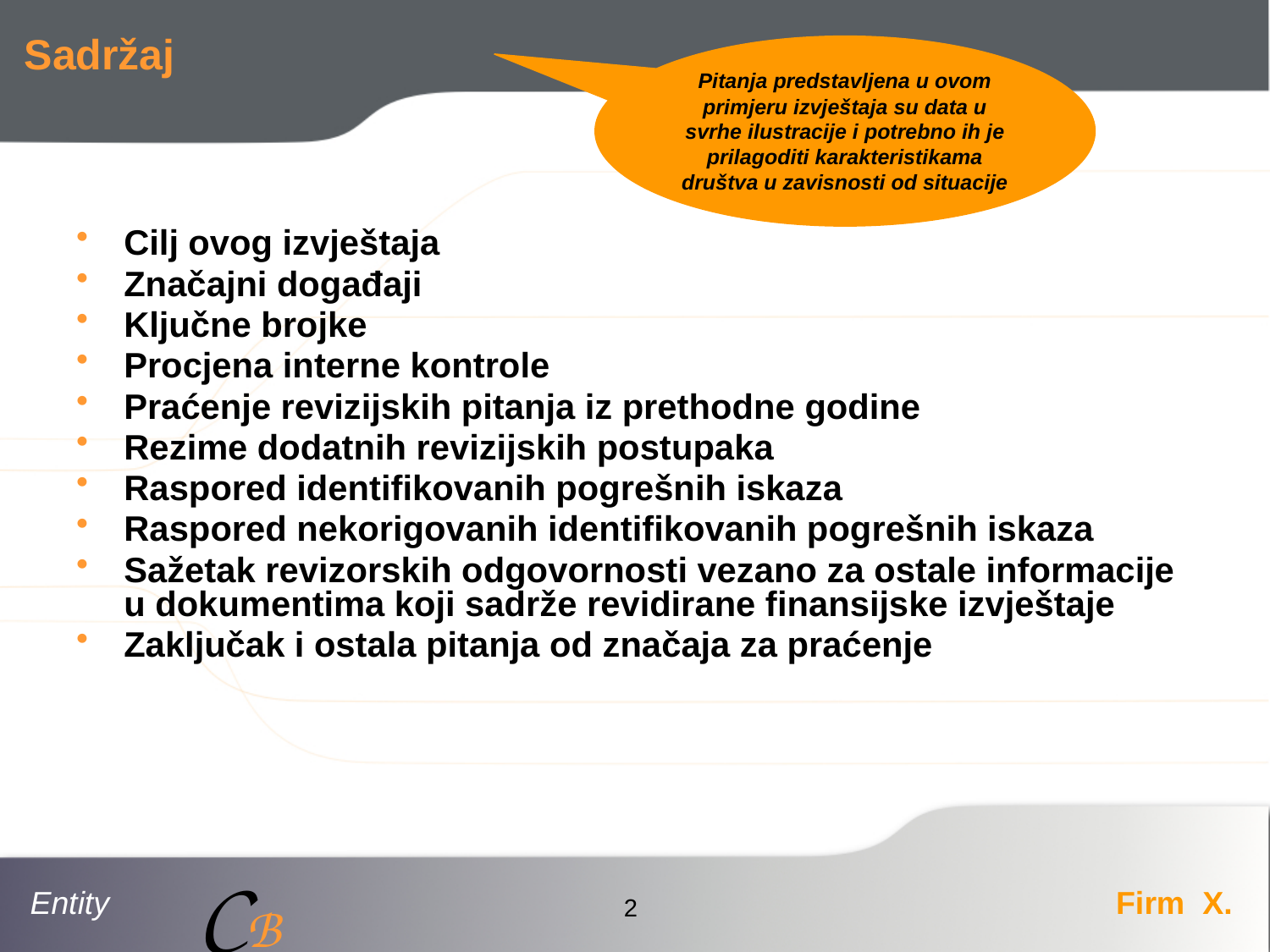

# Sadržaj
Pitanja predstavljena u ovom primjeru izvještaja su data u svrhe ilustracije i potrebno ih je prilagoditi karakteristikama društva u zavisnosti od situacije
Cilj ovog izvještaja
Značajni događaji
Ključne brojke
Procjena interne kontrole
Praćenje revizijskih pitanja iz prethodne godine
Rezime dodatnih revizijskih postupaka
Raspored identifikovanih pogrešnih iskaza
Raspored nekorigovanih identifikovanih pogrešnih iskaza
Sažetak revizorskih odgovornosti vezano za ostale informacije u dokumentima koji sadrže revidirane finansijske izvještaje
Zaključak i ostala pitanja od značaja za praćenje

2